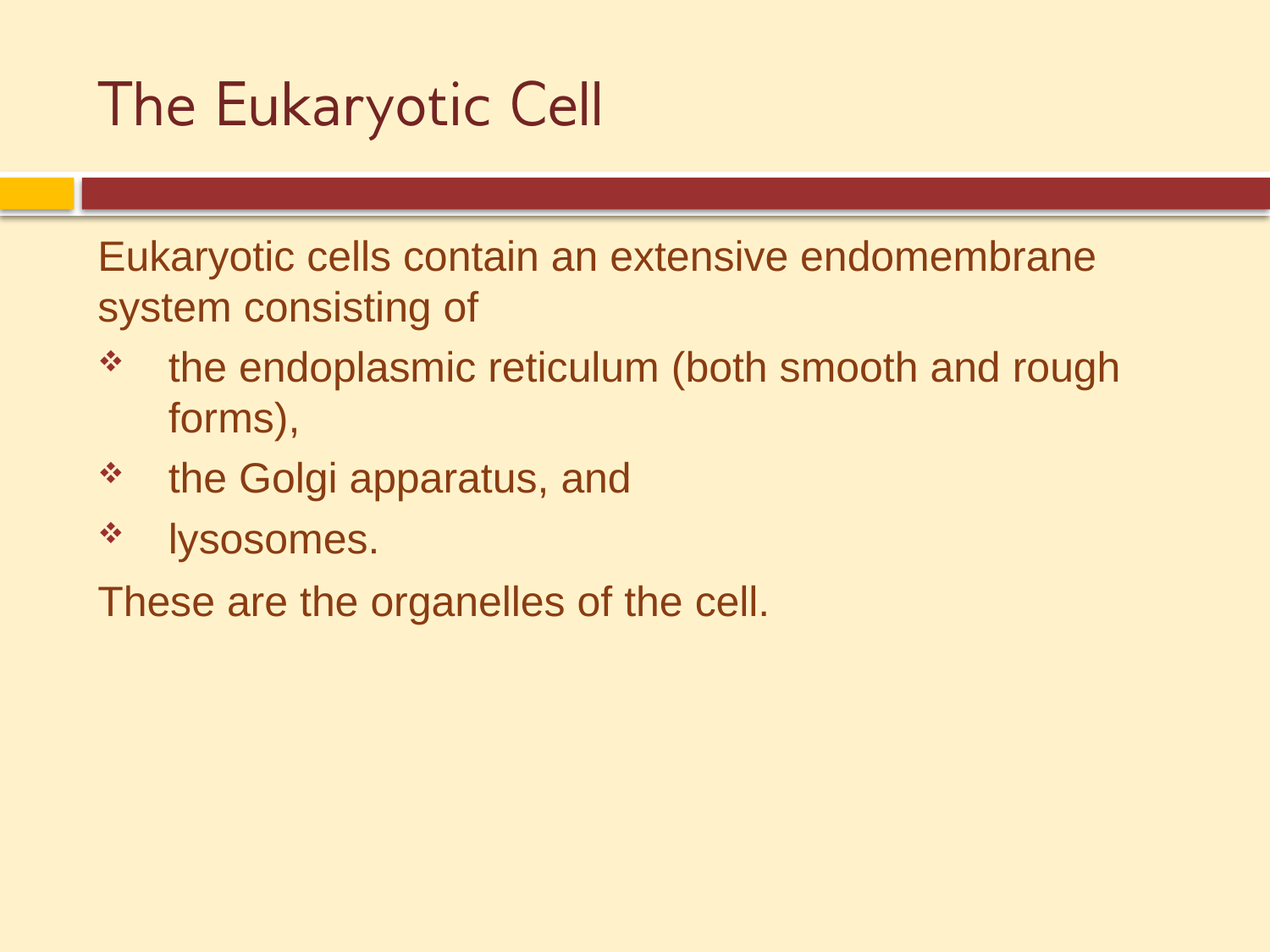

# The Eukaryotic Cell
Eukaryotic cells contain an extensive endomembrane system consisting of
the endoplasmic reticulum (both smooth and rough forms),
the Golgi apparatus, and
lysosomes.
These are the organelles of the cell.